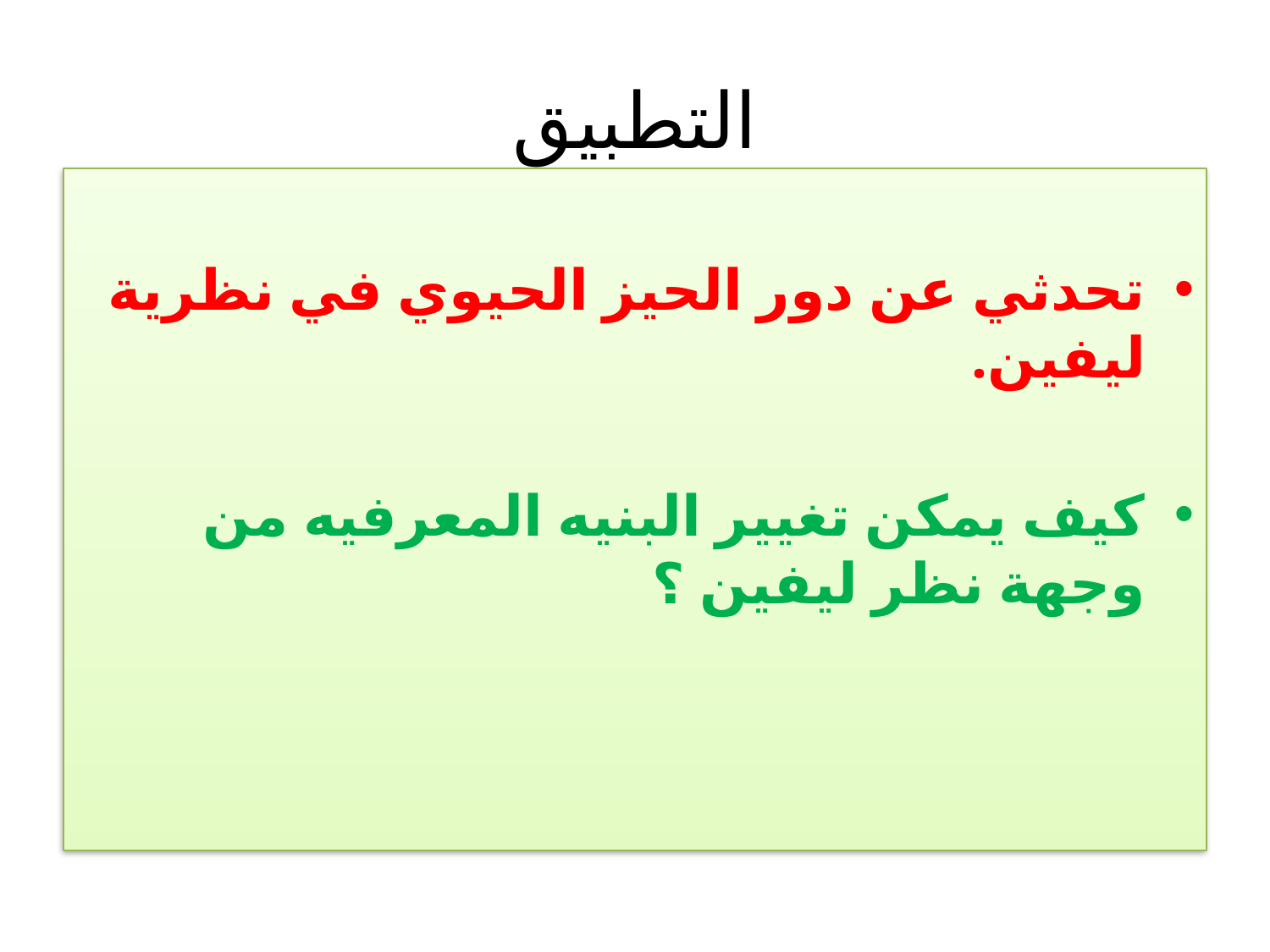

# التطبيق

تحدثي عن دور الحيز الحيوي في نظرية ليفين.

كيف يمكن تغيير البنيه المعرفيه من وجهة نظر ليفين ؟